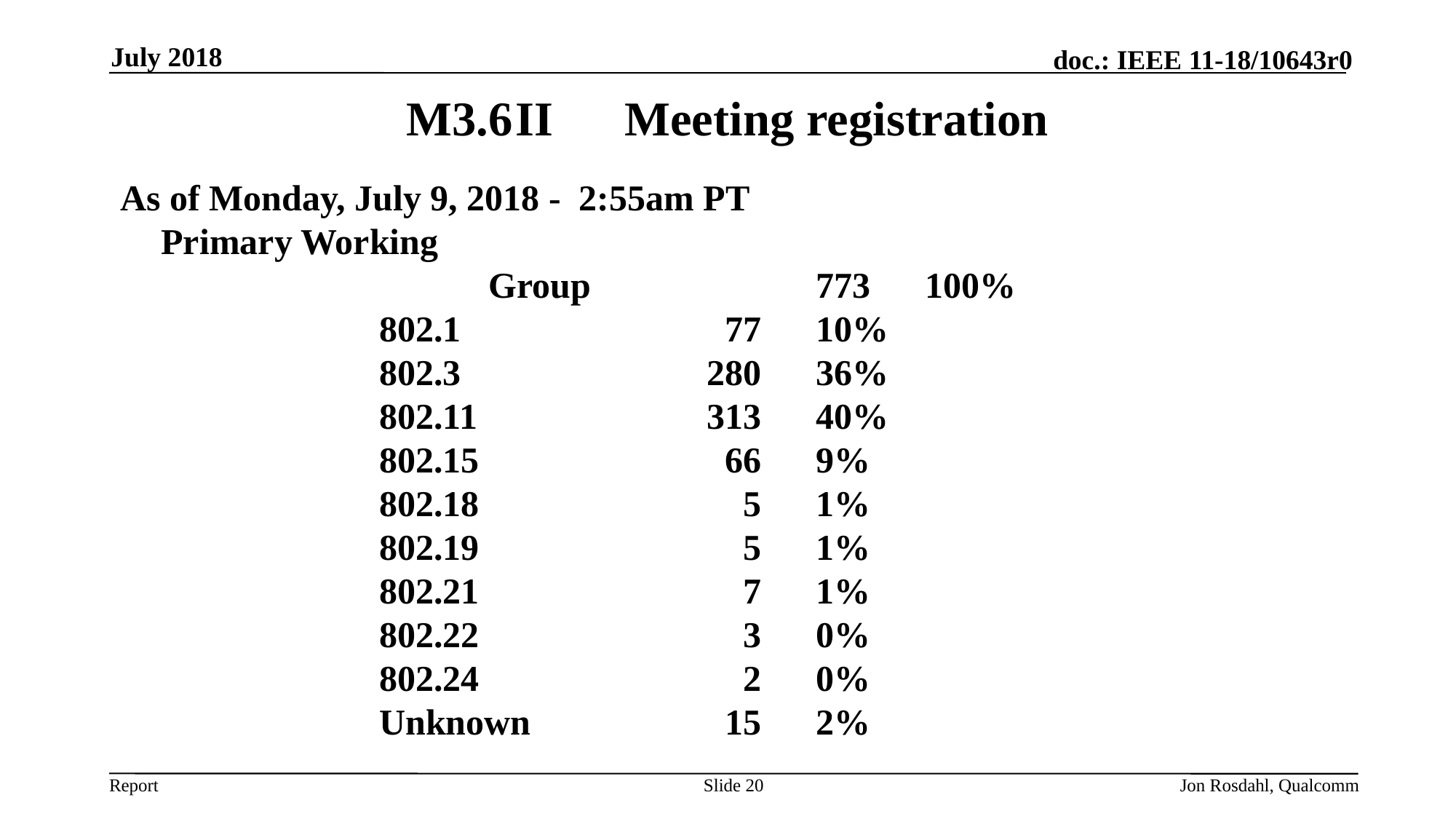

July 2018
# M3.6	II	Meeting registration
As of Monday, July 9, 2018 -  2:55am PT
Primary Working
			Group			773	100%
    		802.1			  77	10%
    		802.3			280	36%
    		802.11			313	40%
    		802.15			  66	9%
    		802.18			    5	1%
   		802.19			    5	1%
    		802.21			    7	1%
    		802.22			    3	0%
    		802.24			    2	0%
    		Unknown		  15	2%
Slide 20
Jon Rosdahl, Qualcomm